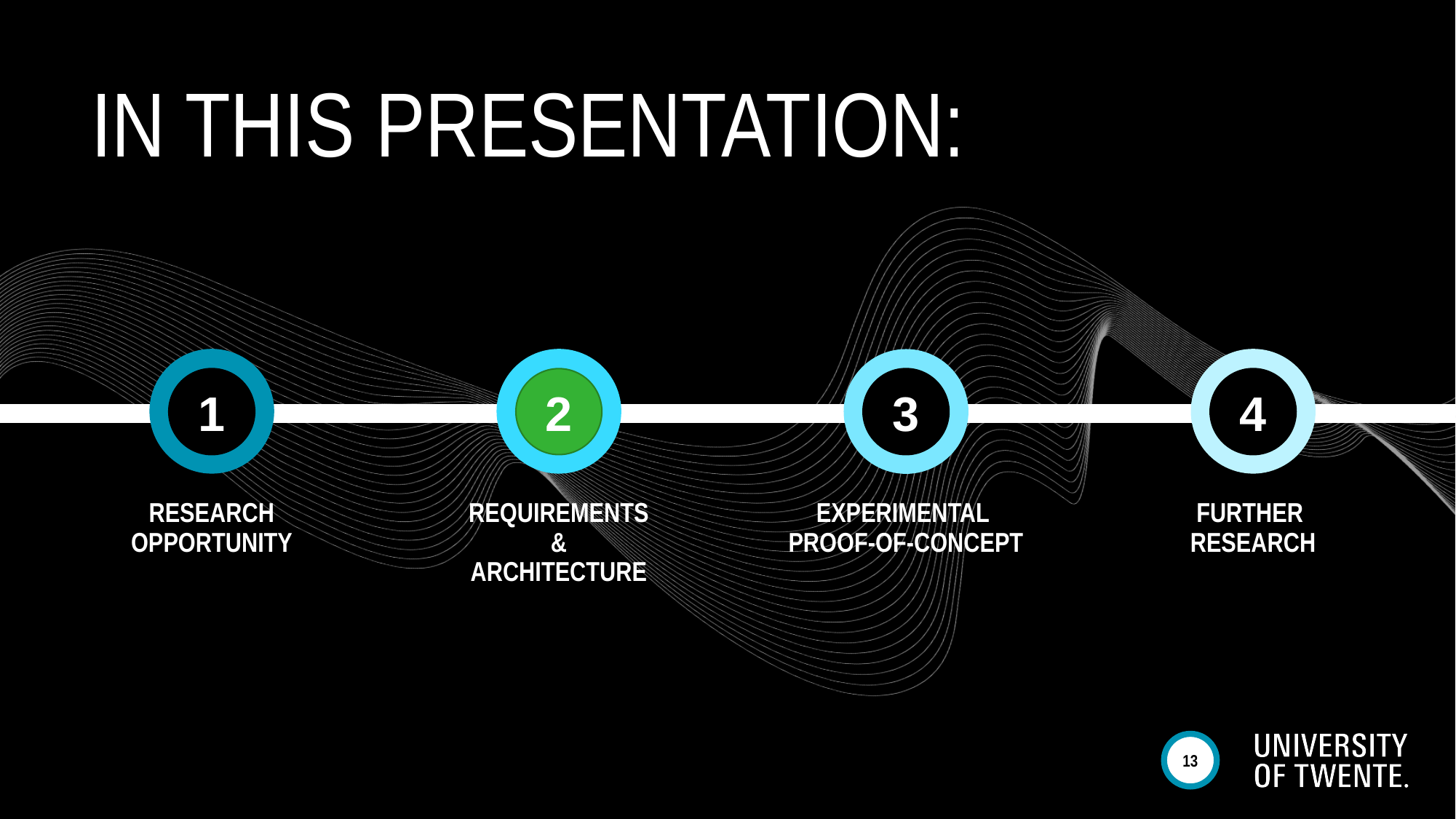

1
2
3
4
Research opportunity
Requirements
&
Architecture
Experimental
proof-of-concept
Further
Research
13